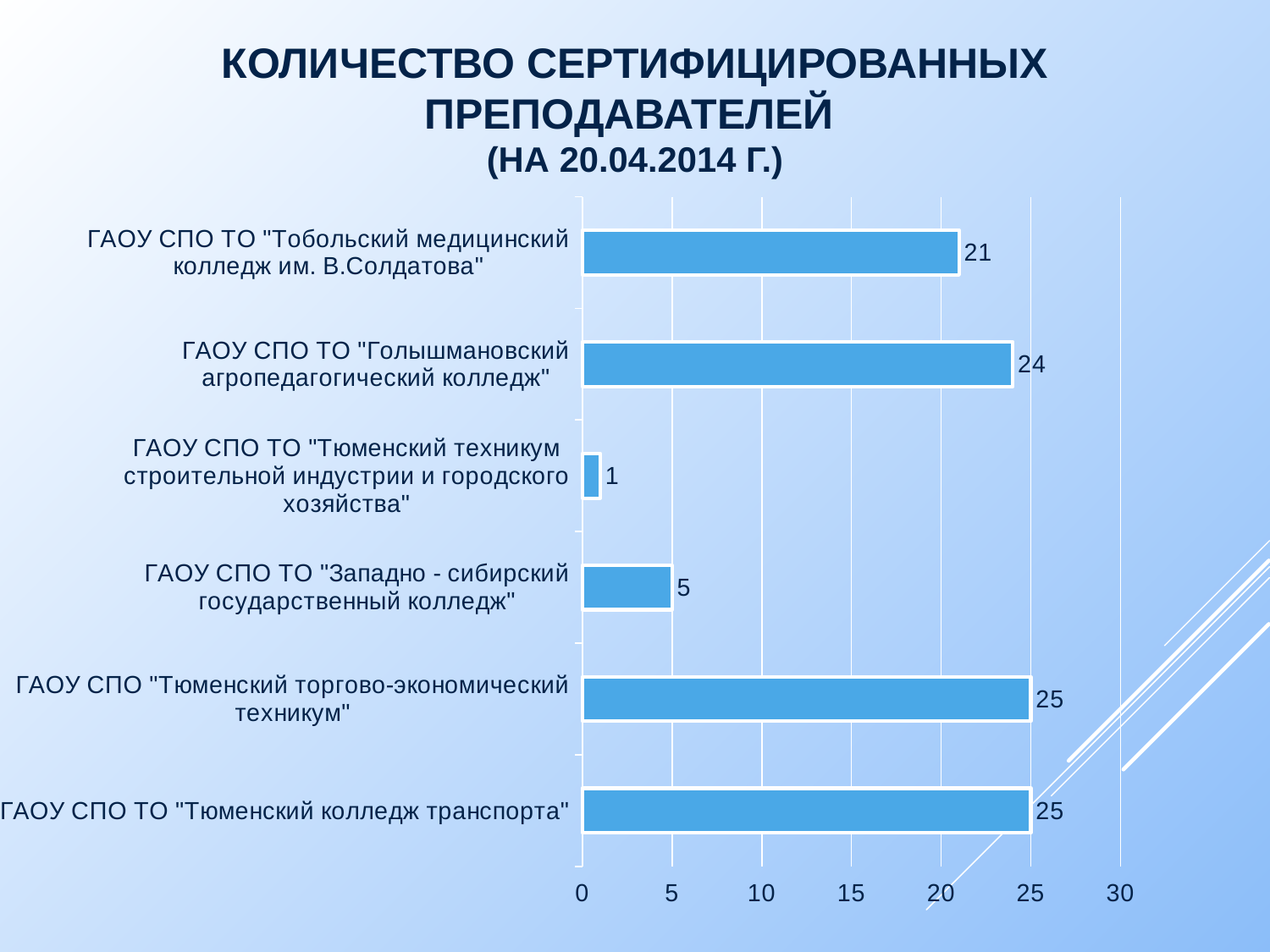

# Количество сертифицированных преподавателей (на 20.04.2014 г.)

### Chart

| Category | Столбец1 |
|---|---|
| ГАОУ СПО ТО "Тюменский колледж транспорта" | 25.0 |
| ГАОУ СПО "Тюменский торгово-экономический техникум" | 25.0 |
| ГАОУ СПО ТО "Западно - сибирский государственный колледж" | 5.0 |
| ГАОУ СПО ТО "Тюменский техникум строительной индустрии и городского хозяйства" | 1.0 |
| ГАОУ СПО ТО "Голышмановский агропедагогический колледж" | 24.0 |
| ГАОУ СПО ТО "Тобольский медицинский колледж им. В.Солдатова" | 21.0 |